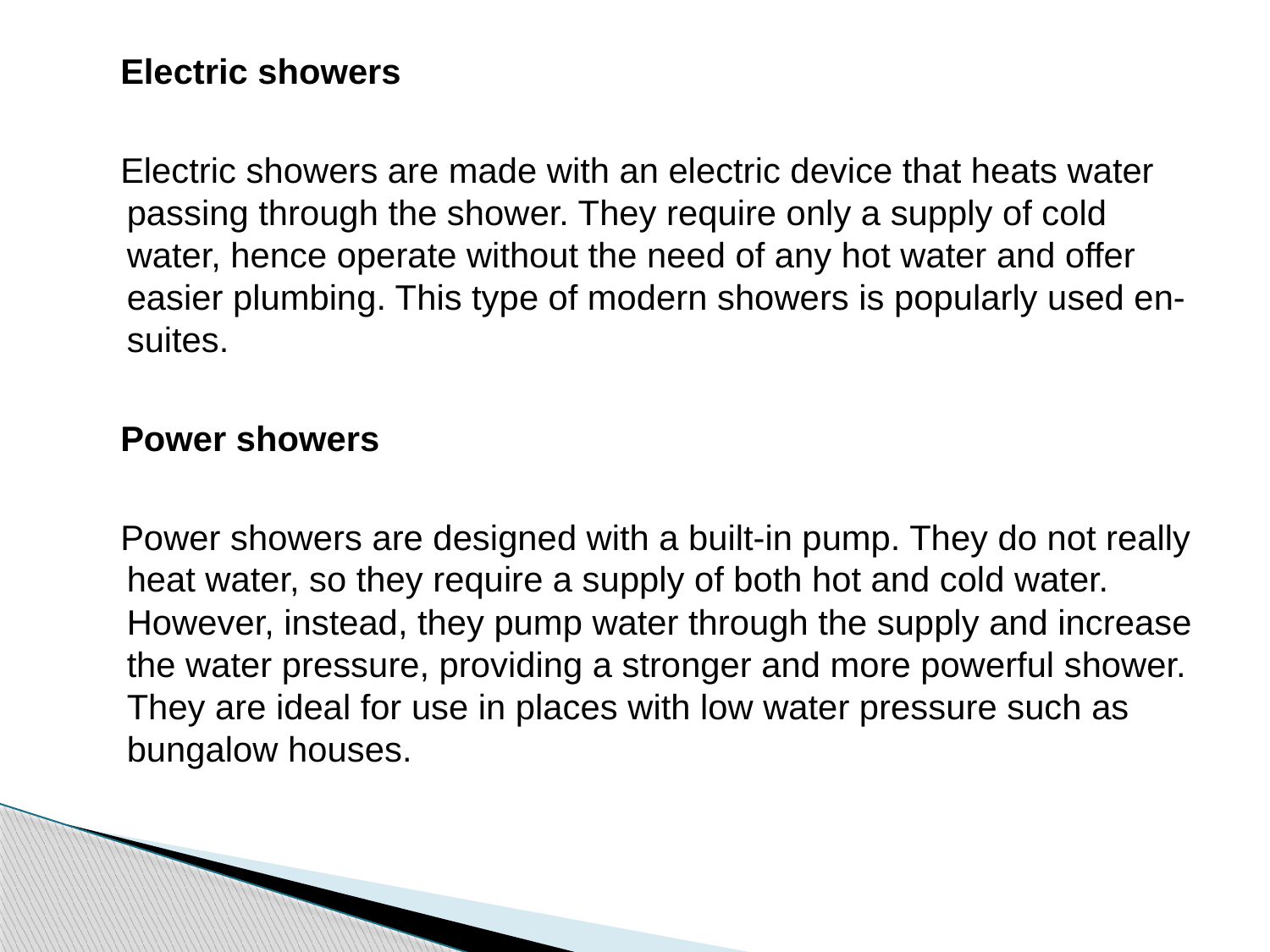

Electric showers

   Electric showers are made with an electric device that heats water passing through the shower. They require only a supply of cold water, hence operate without the need of any hot water and offer easier plumbing. This type of modern showers is popularly used en-suites.

   Power showers

   Power showers are designed with a built-in pump. They do not really heat water, so they require a supply of both hot and cold water. However, instead, they pump water through the supply and increase the water pressure, providing a stronger and more powerful shower. They are ideal for use in places with low water pressure such as bungalow houses.